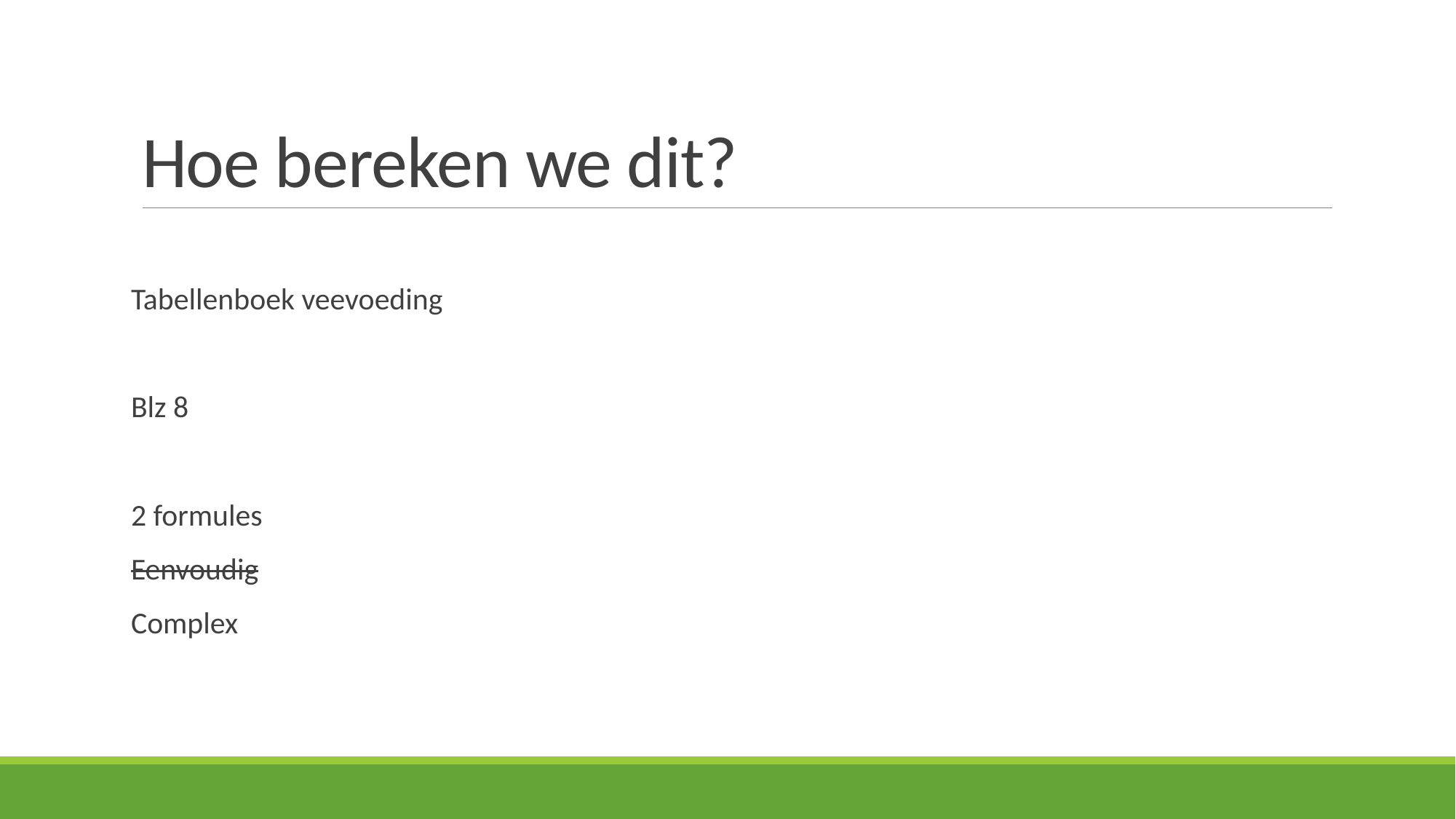

# Hoe bereken we dit?

Tabellenboek veevoeding

Blz 8

2 formules
Eenvoudig
Complex